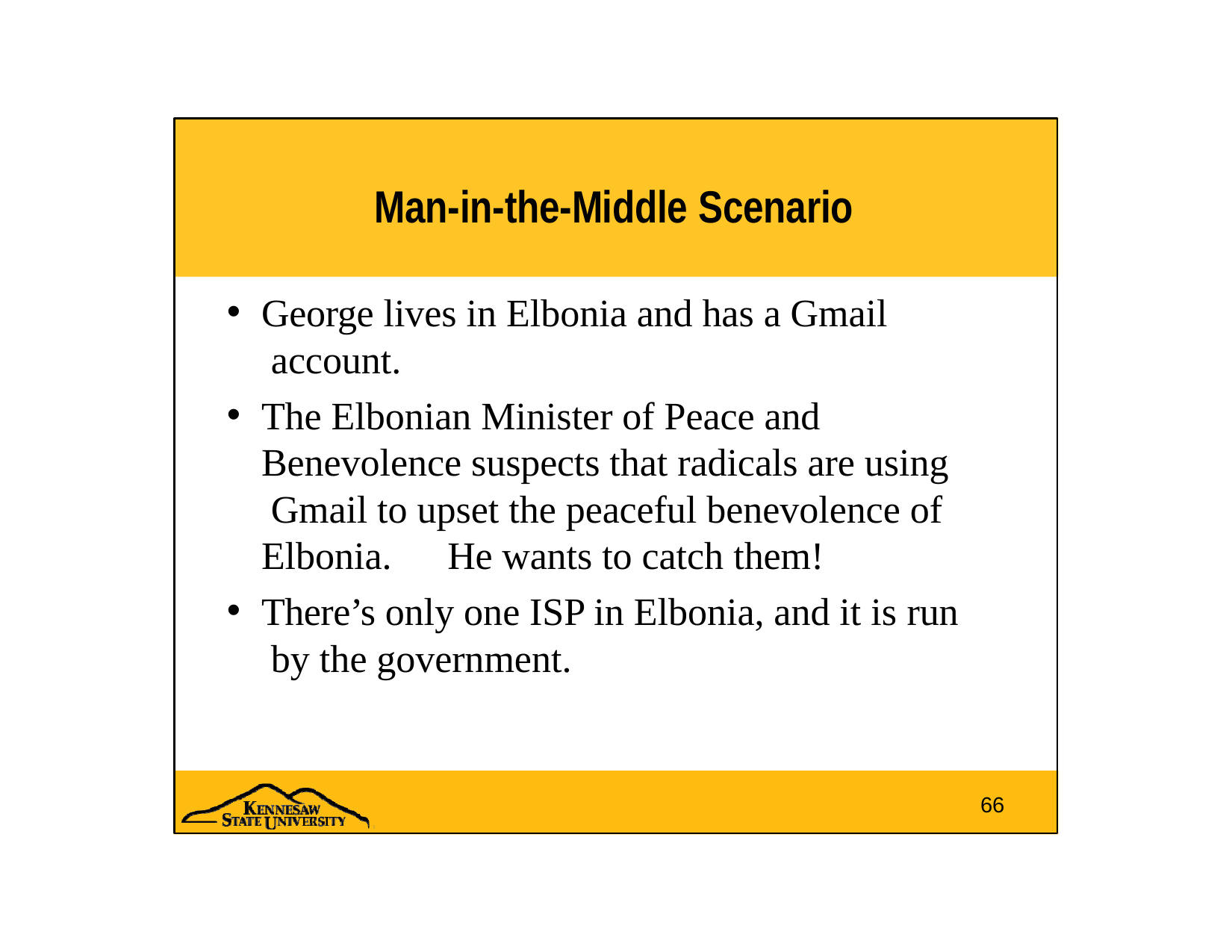

# Man-in-the-Middle Scenario
George lives in Elbonia and has a Gmail  account.
The Elbonian Minister of Peace and  Benevolence suspects that radicals are using  Gmail to upset the peaceful benevolence of  Elbonia.	He wants to catch them!
There’s only one ISP in Elbonia, and it is run  by the government.

66